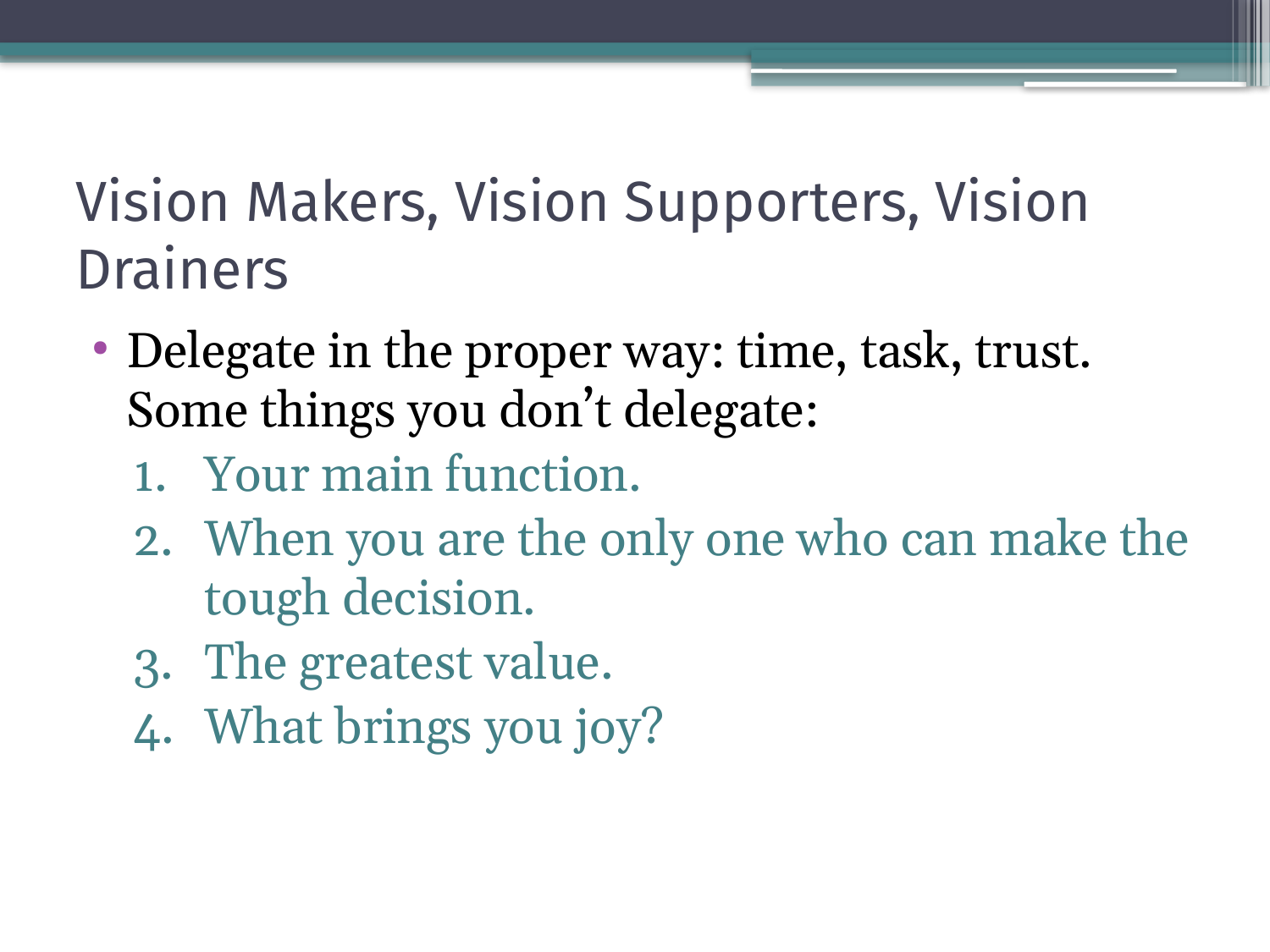

# Vision Makers, Vision Supporters, Vision Drainers
Delegate in the proper way: time, task, trust.  Some things you don’t delegate:
Your main function.
When you are the only one who can make the tough decision.
The greatest value.
What brings you joy?